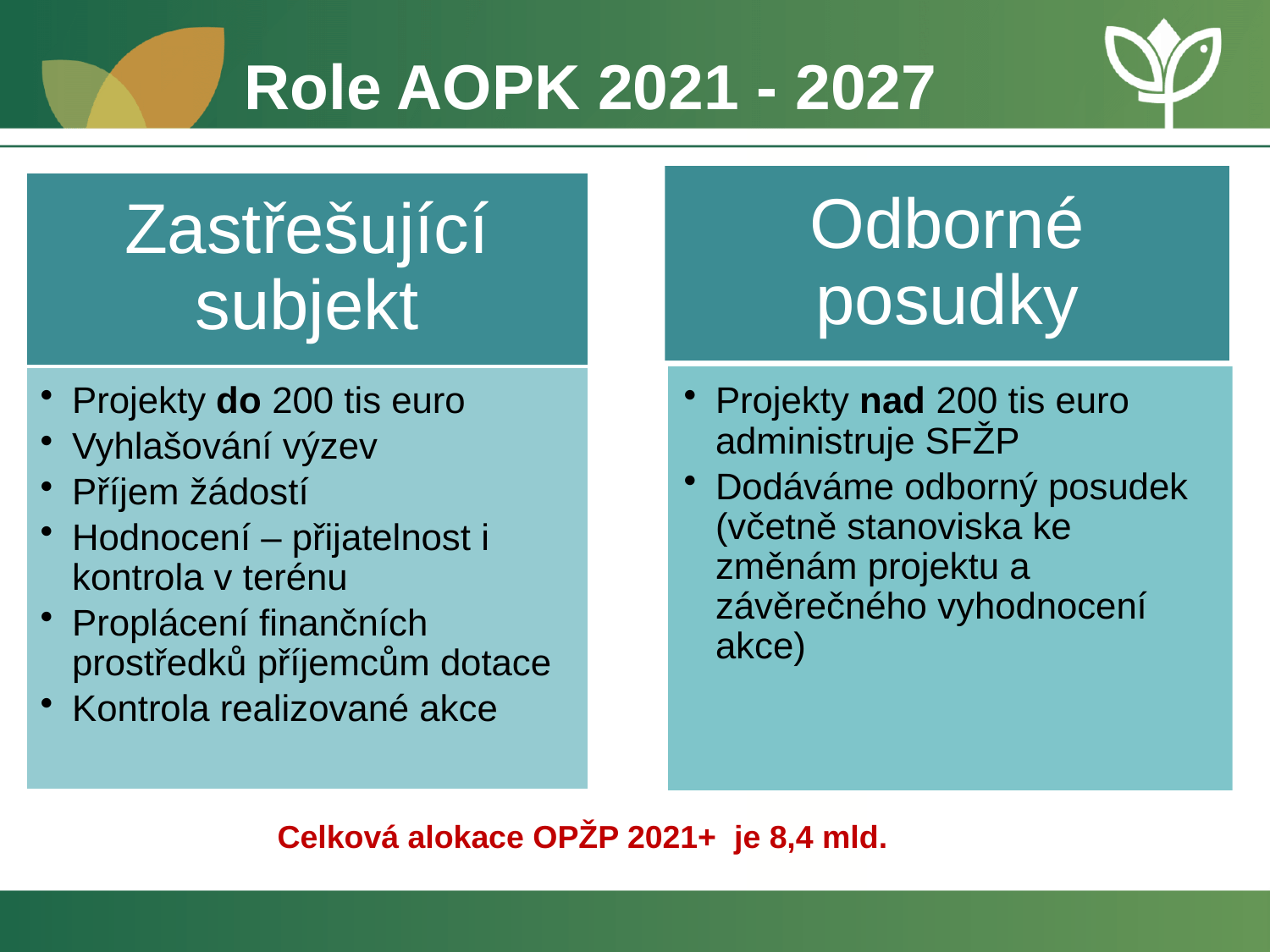

Role AOPK 2021 - 2027
Zastřešující subjekt
Projekty do 200 tis euro
Vyhlašování výzev
Příjem žádostí
Hodnocení – přijatelnost i kontrola v terénu
Proplácení finančních prostředků příjemcům dotace
Kontrola realizované akce

Odborné posudky
Projekty nad 200 tis euro administruje SFŽP
Dodáváme odborný posudek (včetně stanoviska ke změnám projektu a závěrečného vyhodnocení akce)
Celková alokace OPŽP 2021+  je 8,4 mld.